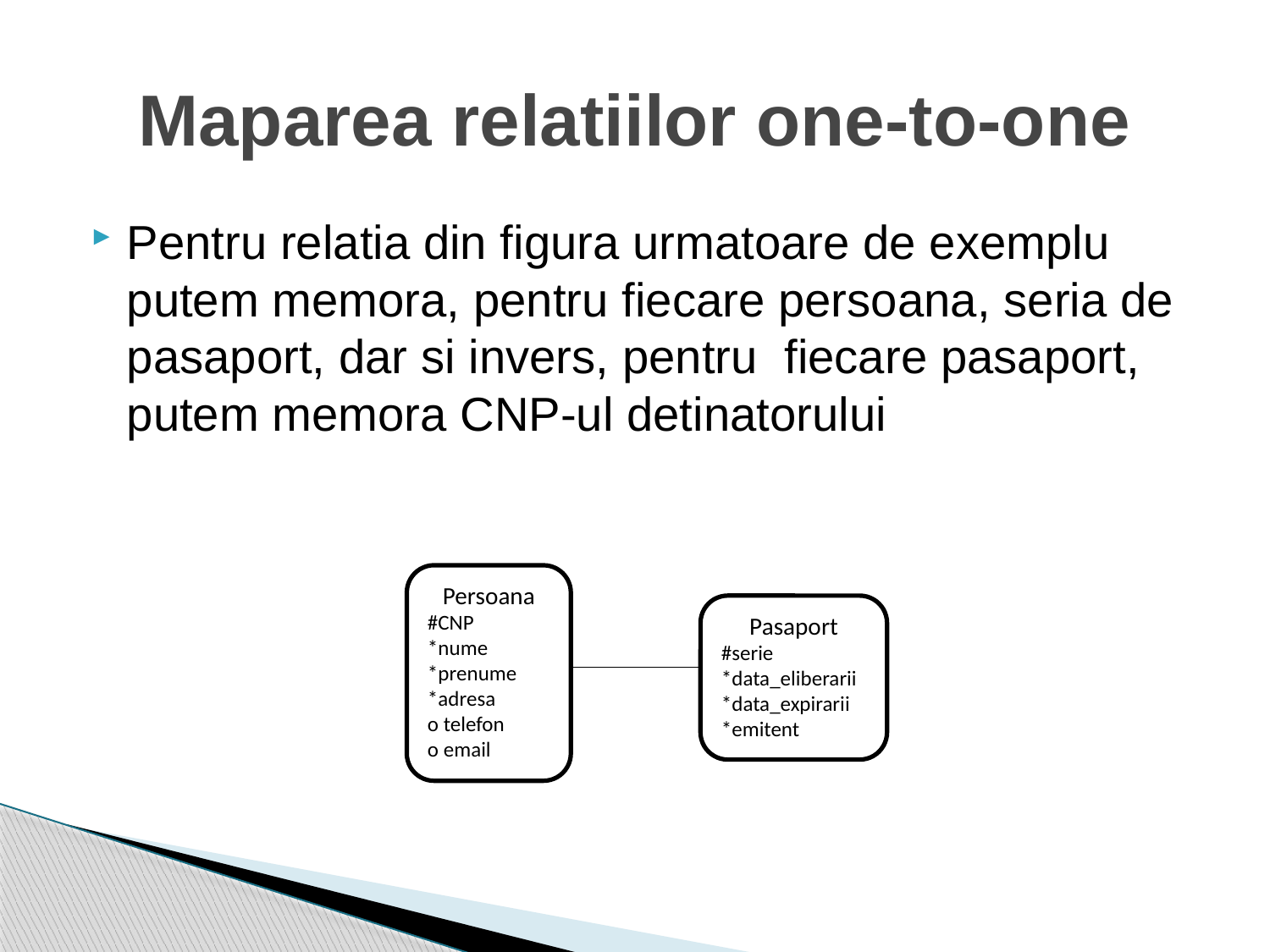

# Maparea relatiilor one-to-one
Pentru relatia din figura urmatoare de exemplu putem memora, pentru fiecare persoana, seria de pasaport, dar si invers, pentru  fiecare pasaport, putem memora CNP-ul detinatorului
Persoana
#CNP
*nume
*prenume
*adresa
o telefon
o email
Pasaport
#serie
*data_eliberarii
*data_expirarii
*emitent